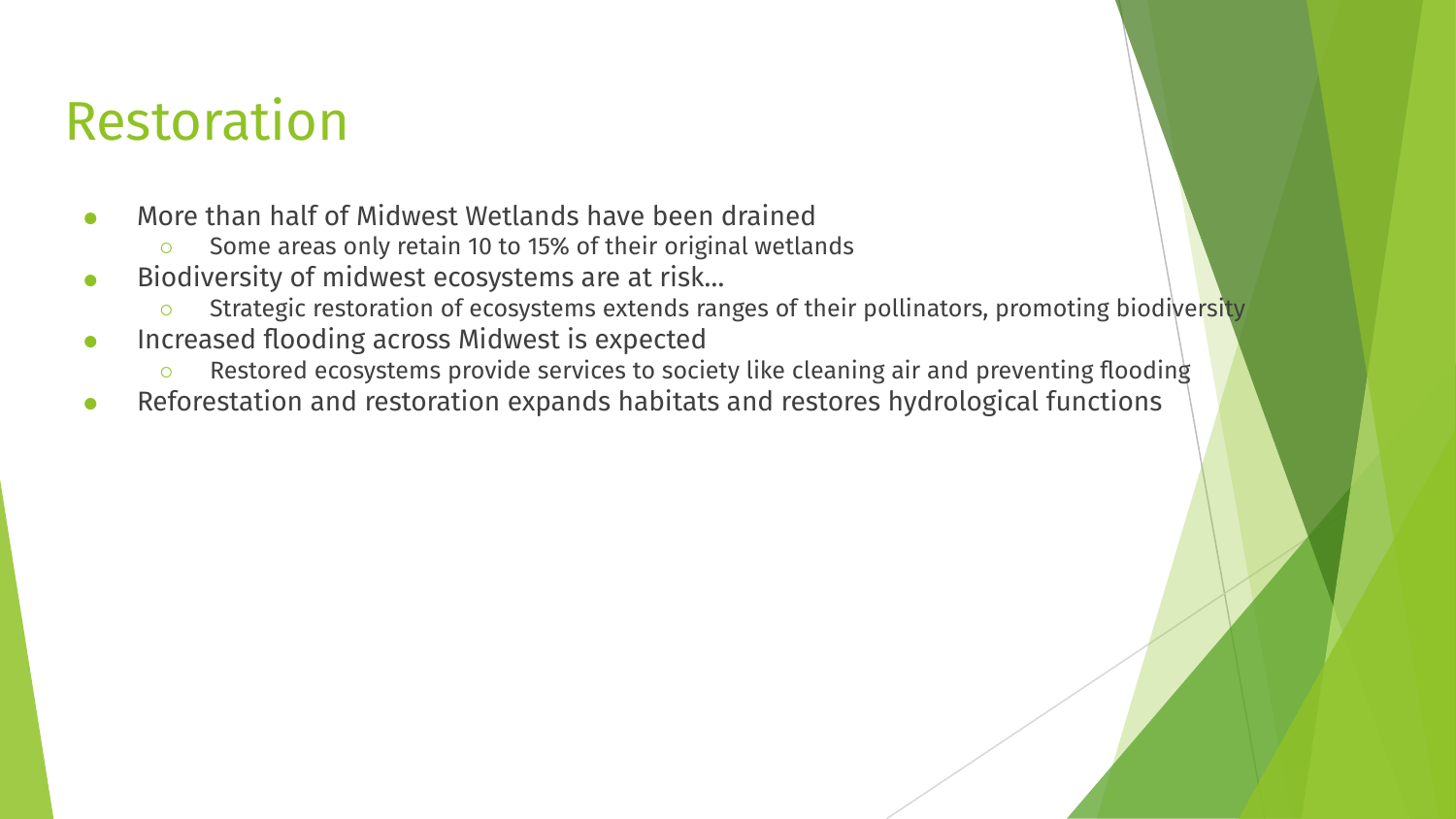

# Restoration
More than half of Midwest Wetlands have been drained
Some areas only retain 10 to 15% of their original wetlands
Biodiversity of midwest ecosystems are at risk…
Strategic restoration of ecosystems extends ranges of their pollinators, promoting biodiversity
Increased flooding across Midwest is expected
Restored ecosystems provide services to society like cleaning air and preventing flooding
Reforestation and restoration expands habitats and restores hydrological functions